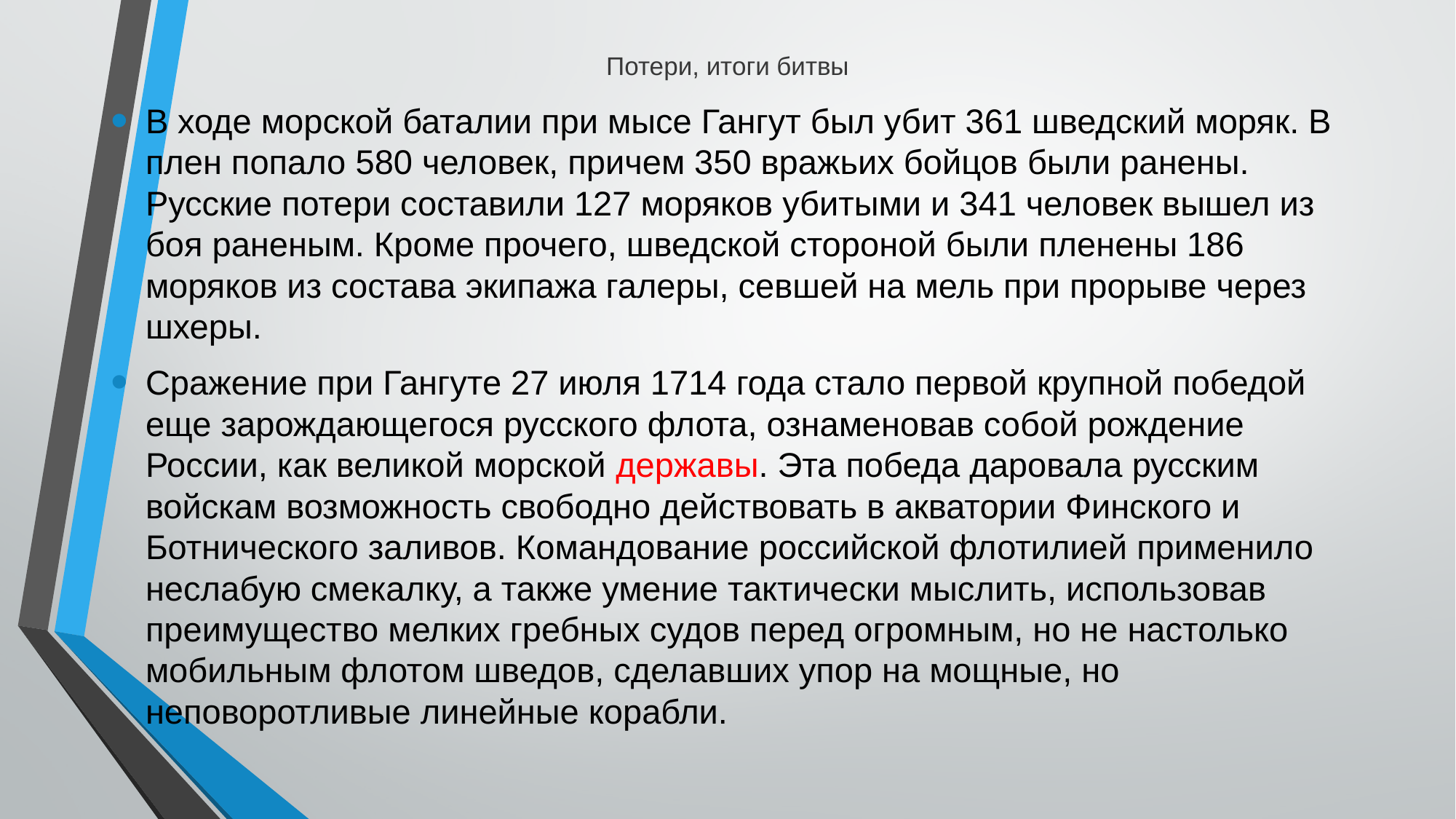

# Потери, итоги битвы
В ходе морской баталии при мысе Гангут был убит 361 шведский моряк. В плен попало 580 человек, причем 350 вражьих бойцов были ранены. Русские потери составили 127 моряков убитыми и 341 человек вышел из боя раненым. Кроме прочего, шведской стороной были пленены 186 моряков из состава экипажа галеры, севшей на мель при прорыве через шхеры.
Сражение при Гангуте 27 июля 1714 года стало первой крупной победой еще зарождающегося русского флота, ознаменовав собой рождение России, как великой морской державы. Эта победа даровала русским войскам возможность свободно действовать в акватории Финского и Ботнического заливов. Командование российской флотилией применило неслабую смекалку, а также умение тактически мыслить, использовав преимущество мелких гребных судов перед огромным, но не настолько мобильным флотом шведов, сделавших упор на мощные, но неповоротливые линейные корабли.